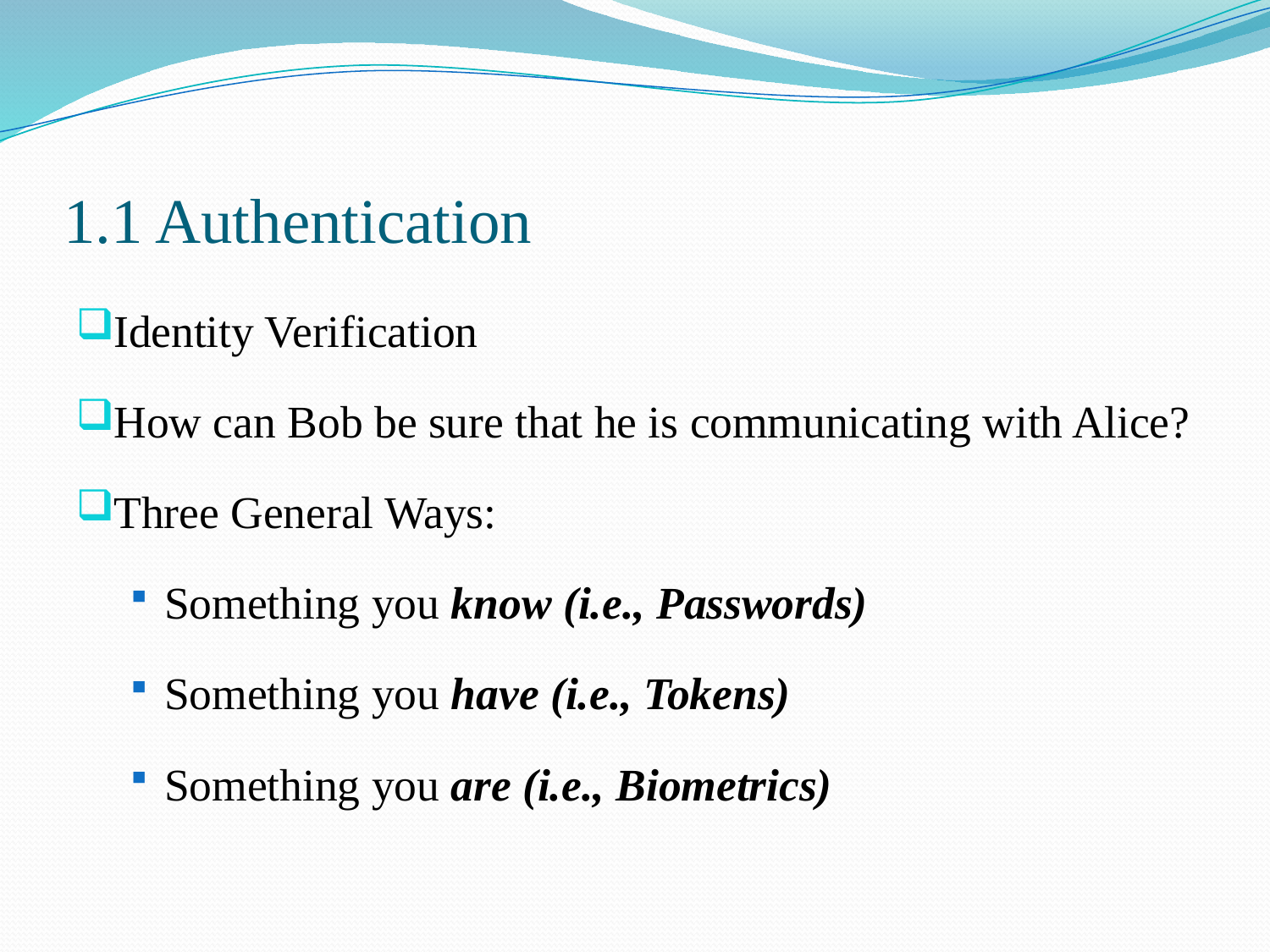

# 1.1 Authentication
Identity Verification
How can Bob be sure that he is communicating with Alice?
Three General Ways:
Something you know (i.e., Passwords)
Something you have (i.e., Tokens)
Something you are (i.e., Biometrics)